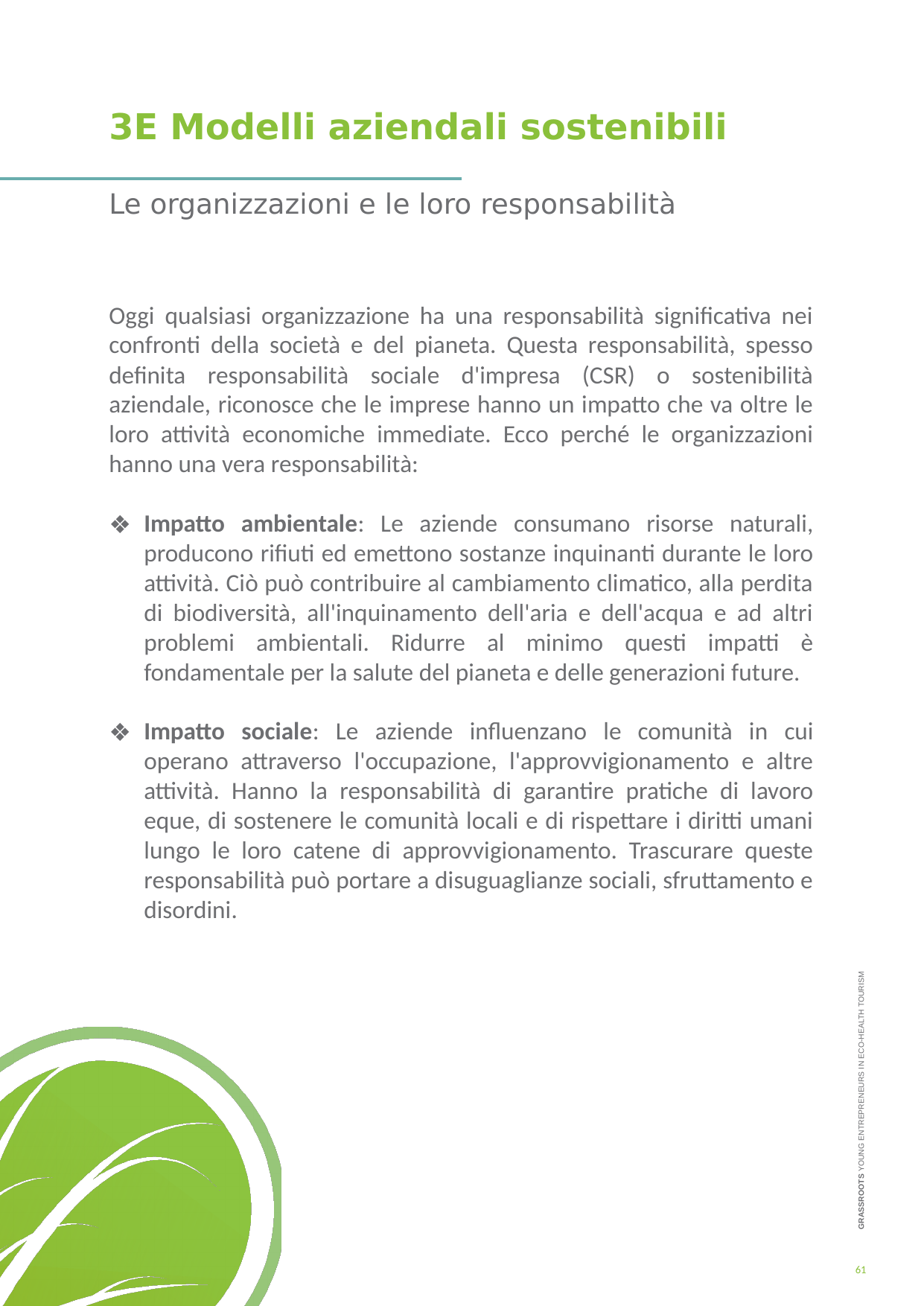

3E Modelli aziendali sostenibili
Le organizzazioni e le loro responsabilità
Oggi qualsiasi organizzazione ha una responsabilità significativa nei confronti della società e del pianeta. Questa responsabilità, spesso definita responsabilità sociale d'impresa (CSR) o sostenibilità aziendale, riconosce che le imprese hanno un impatto che va oltre le loro attività economiche immediate. Ecco perché le organizzazioni hanno una vera responsabilità:

Impatto ambientale: Le aziende consumano risorse naturali, producono rifiuti ed emettono sostanze inquinanti durante le loro attività. Ciò può contribuire al cambiamento climatico, alla perdita di biodiversità, all'inquinamento dell'aria e dell'acqua e ad altri problemi ambientali. Ridurre al minimo questi impatti è fondamentale per la salute del pianeta e delle generazioni future.

Impatto sociale: Le aziende influenzano le comunità in cui operano attraverso l'occupazione, l'approvvigionamento e altre attività. Hanno la responsabilità di garantire pratiche di lavoro eque, di sostenere le comunità locali e di rispettare i diritti umani lungo le loro catene di approvvigionamento. Trascurare queste responsabilità può portare a disuguaglianze sociali, sfruttamento e disordini.

61